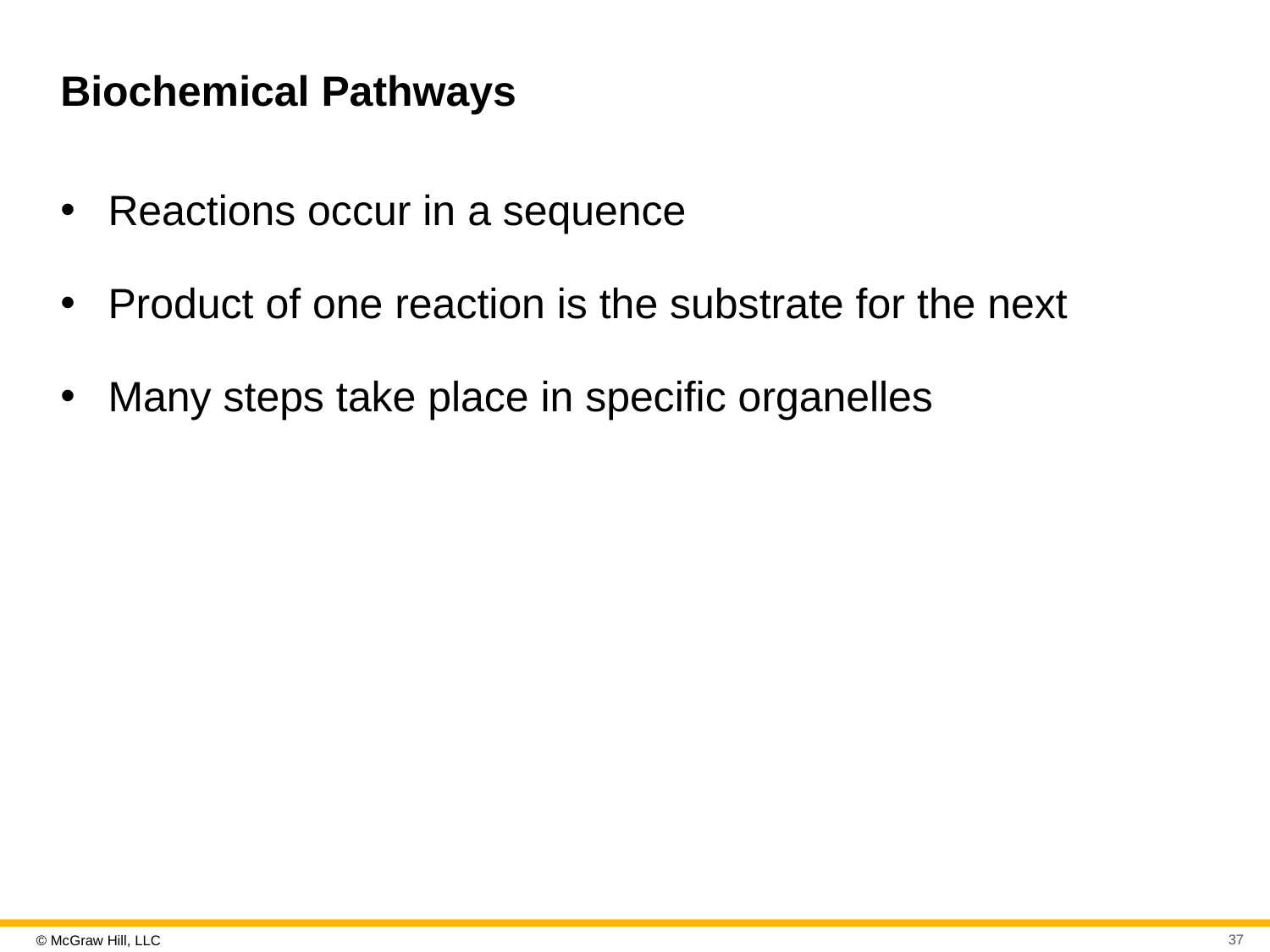

# Biochemical Pathways
Reactions occur in a sequence
Product of one reaction is the substrate for the next
Many steps take place in specific organelles
37